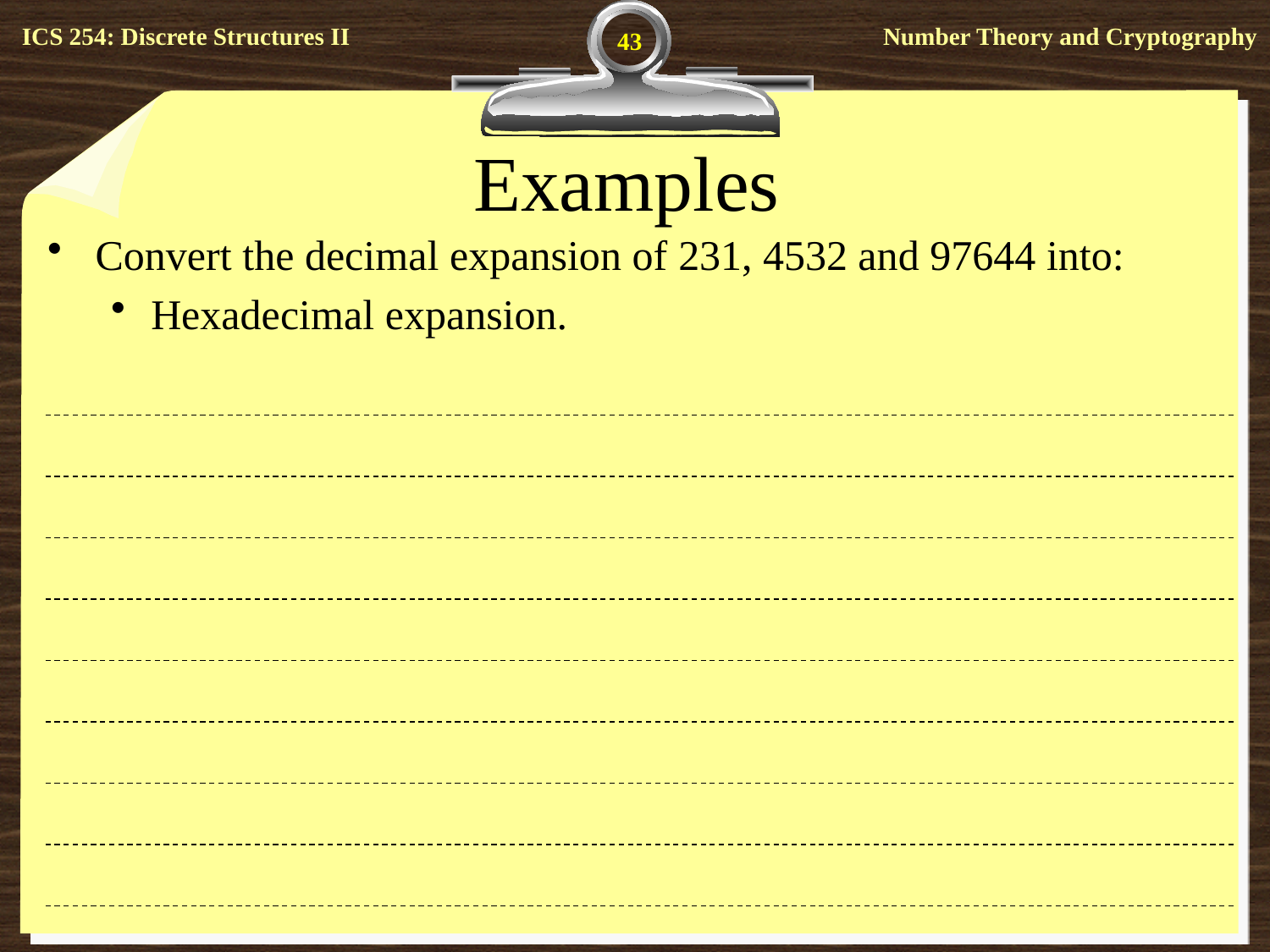

43
# Examples
Convert the decimal expansion of 231, 4532 and 97644 into:
Hexadecimal expansion.